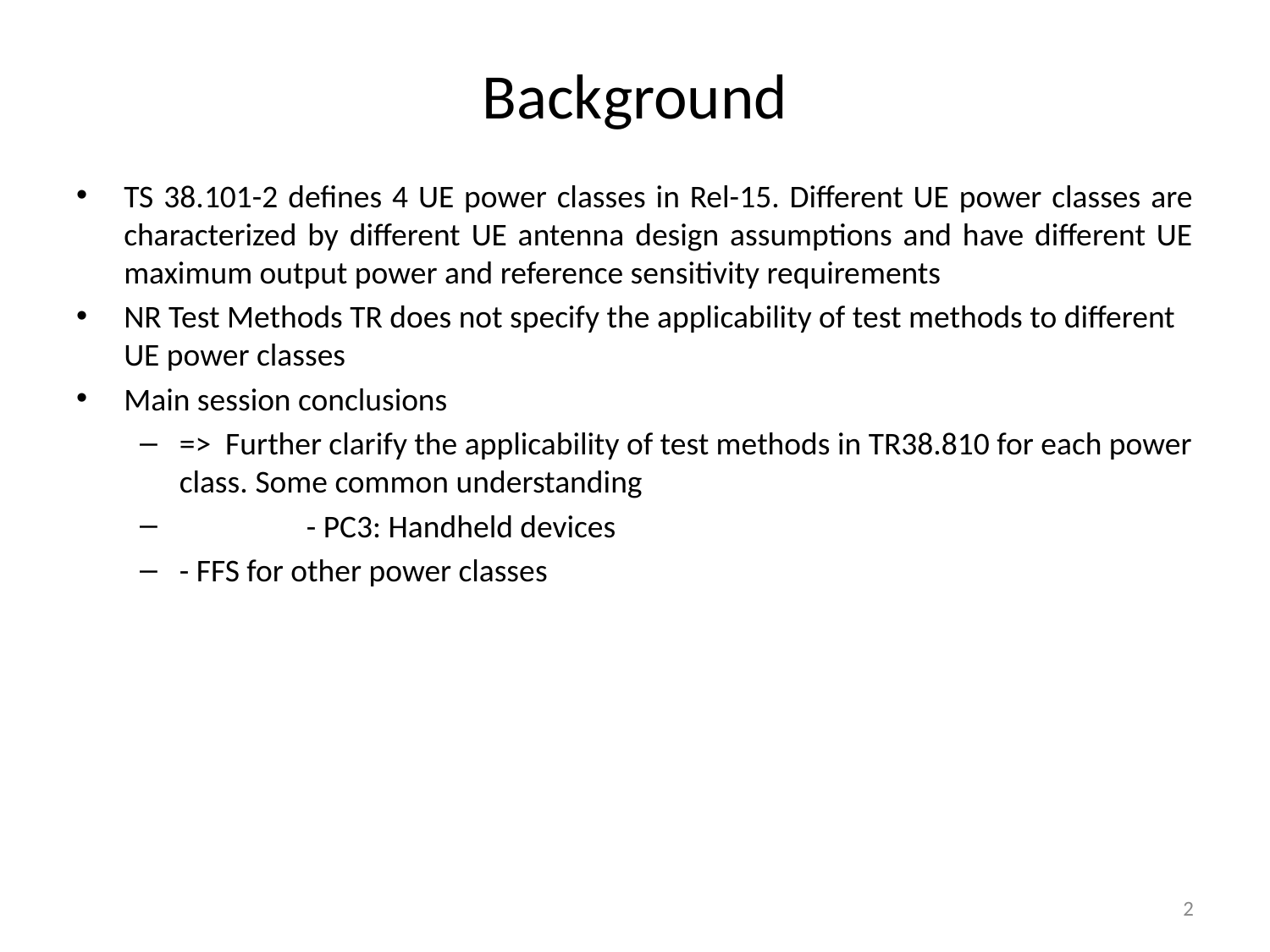

# Background
TS 38.101-2 defines 4 UE power classes in Rel-15. Different UE power classes are characterized by different UE antenna design assumptions and have different UE maximum output power and reference sensitivity requirements
NR Test Methods TR does not specify the applicability of test methods to different UE power classes
Main session conclusions
=>  Further clarify the applicability of test methods in TR38.810 for each power class. Some common understanding
	- PC3: Handheld devices
- FFS for other power classes

2